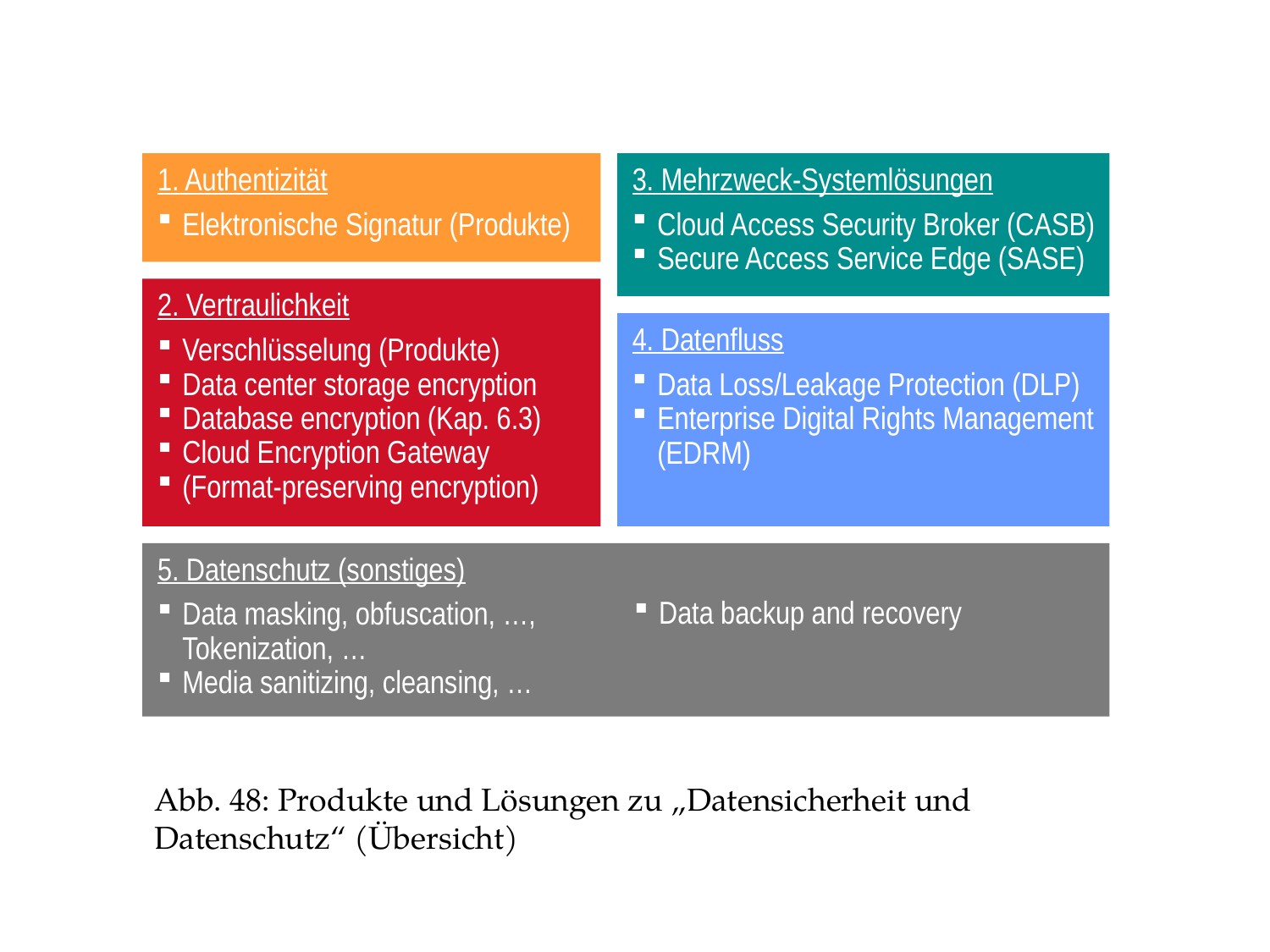

1. Authentizität
Elektronische Signatur (Produkte)
3. Mehrzweck-Systemlösungen
Cloud Access Security Broker (CASB)
Secure Access Service Edge (SASE)

2. Vertraulichkeit
Verschlüsselung (Produkte)
Data center storage encryption
Database encryption (Kap. 6.3)
Cloud Encryption Gateway
(Format-preserving encryption)
4. Datenfluss
Data Loss/Leakage Protection (DLP)
Enterprise Digital Rights Management (EDRM)

5. Datenschutz (sonstiges)
Data masking, obfuscation, …,
Tokenization, …
Media sanitizing, cleansing, …

Data backup and recovery

Abb. 48: Produkte und Lösungen zu „Datensicherheit und Datenschutz“ (Übersicht)